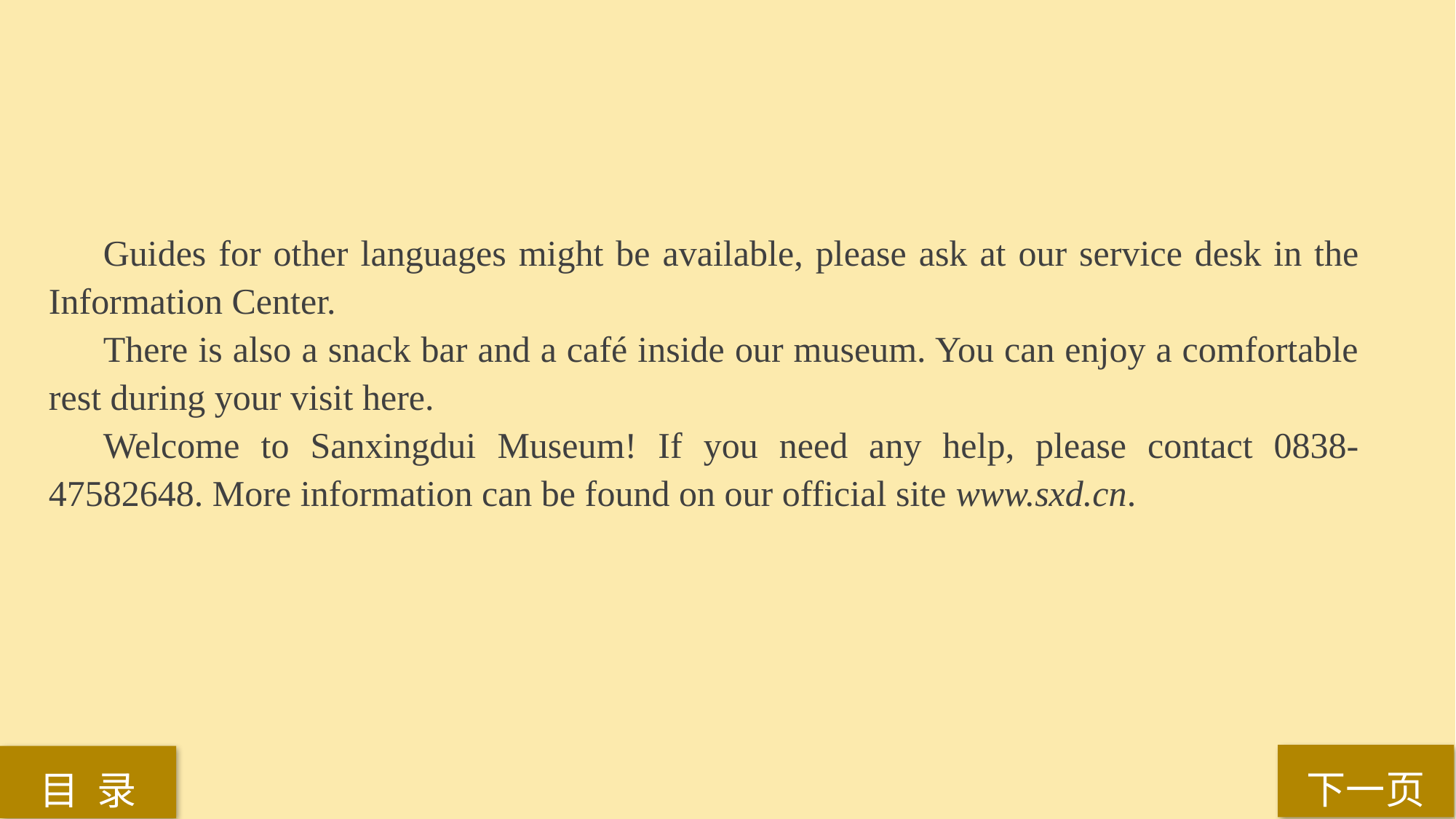

Guides for other languages might be available, please ask at our service desk in the Information Center.
There is also a snack bar and a café inside our museum. You can enjoy a comfortable rest during your visit here.
Welcome to Sanxingdui Museum! If you need any help, please contact 0838-47582648. More information can be found on our official site www.sxd.cn.